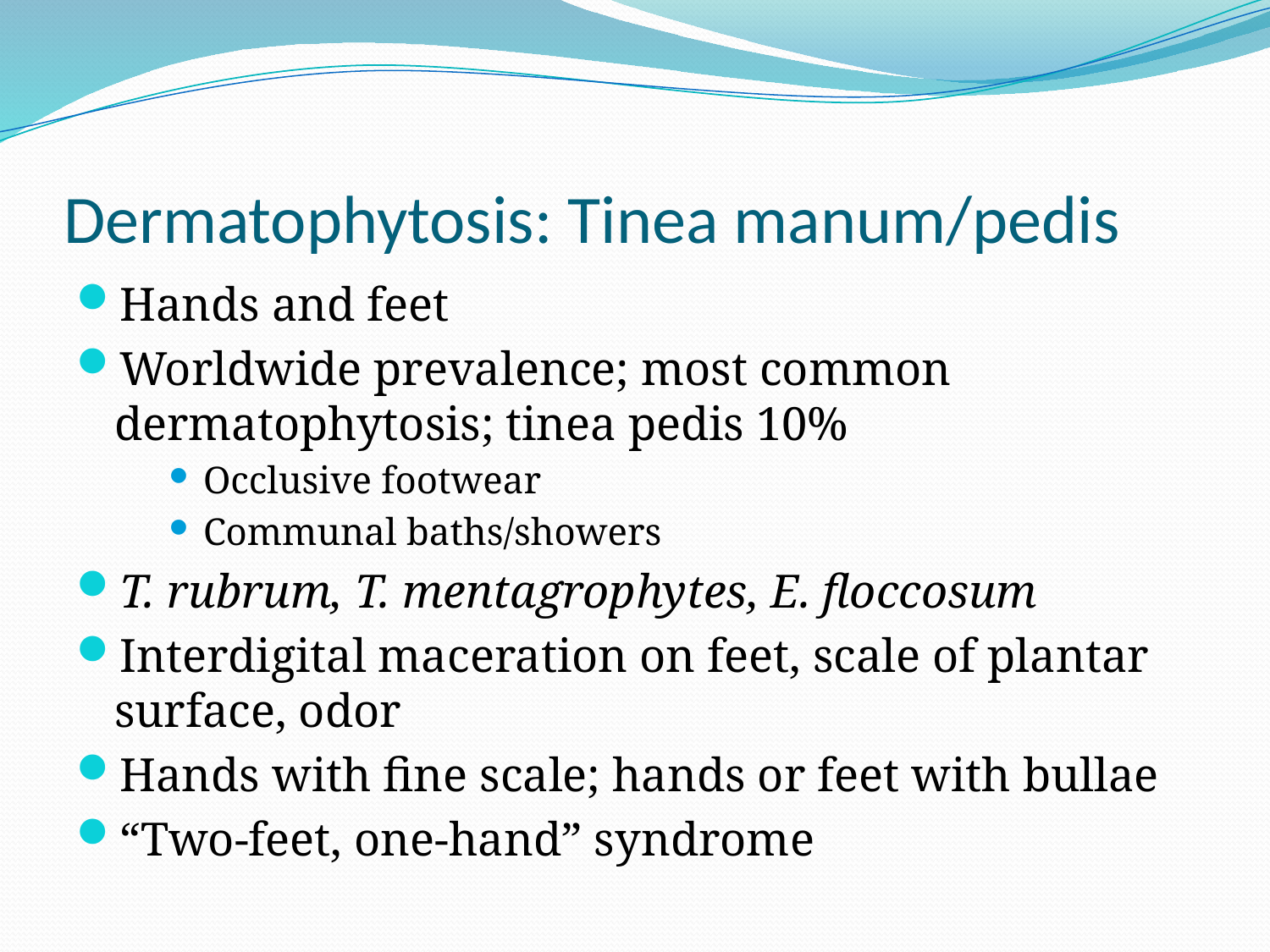

# Dermatophytosis: Tinea manum/pedis
Hands and feet
Worldwide prevalence; most common dermatophytosis; tinea pedis 10%
Occlusive footwear
Communal baths/showers
T. rubrum, T. mentagrophytes, E. floccosum
Interdigital maceration on feet, scale of plantar surface, odor
Hands with fine scale; hands or feet with bullae
“Two-feet, one-hand” syndrome